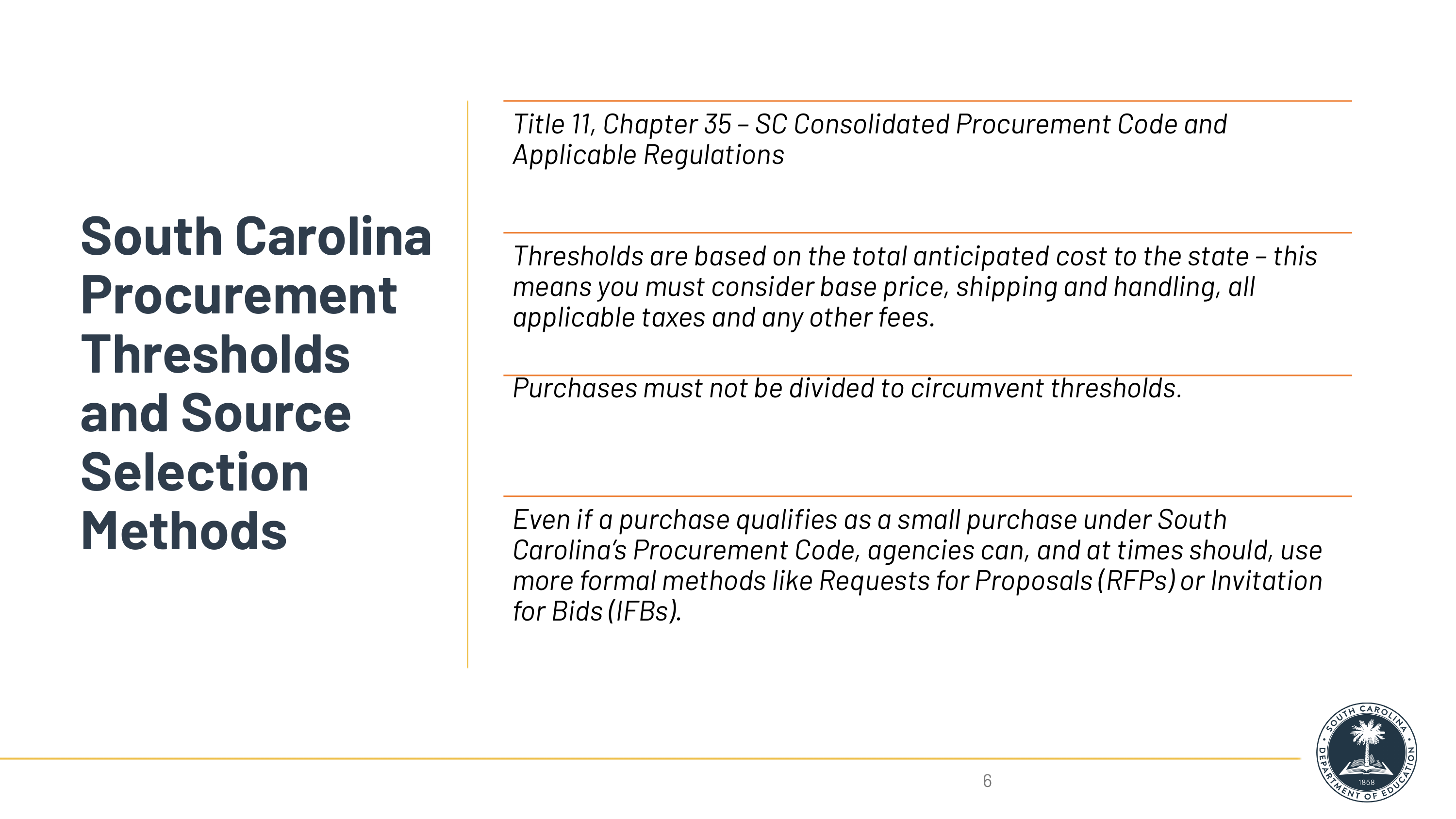

# South Carolina Procurement Thresholds and Source Selection Methods
Title 11, Chapter 35 – SC Consolidated Procurement Code and Applicable Regulations
Thresholds are based on the total anticipated cost to the state – this means you must consider base price, shipping and handling, all applicable taxes and any other fees.
Purchases must not be divided to circumvent thresholds.
Even if a purchase qualifies as a small purchase under South Carolina’s Procurement Code, agencies can, and at times should, use more formal methods like Requests for Proposals (RFPs) or Invitation for Bids (IFBs).
6